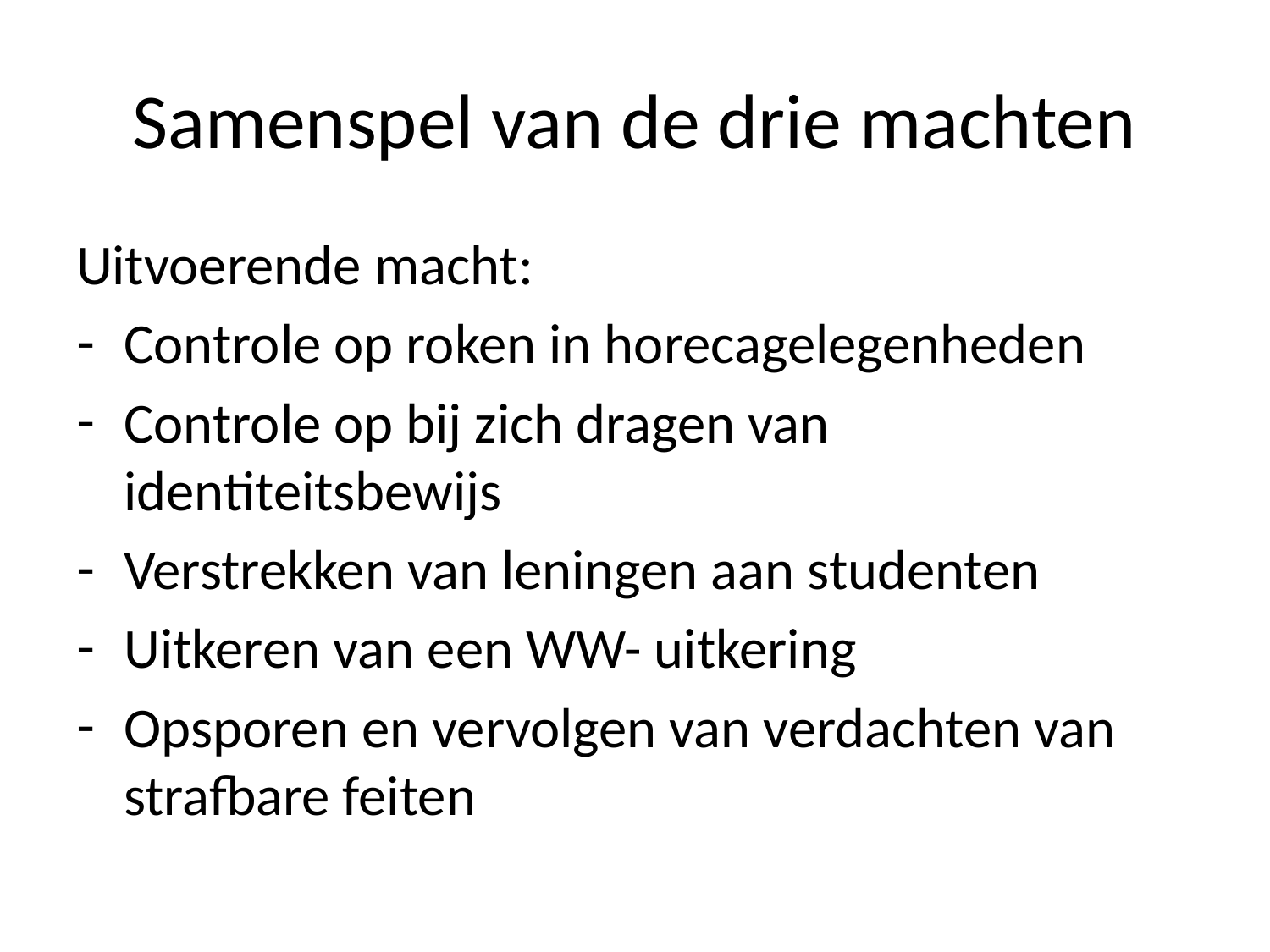

# Samenspel van de drie machten
Uitvoerende macht:
Controle op roken in horecagelegenheden
Controle op bij zich dragen van identiteitsbewijs
Verstrekken van leningen aan studenten
Uitkeren van een WW- uitkering
Opsporen en vervolgen van verdachten van strafbare feiten